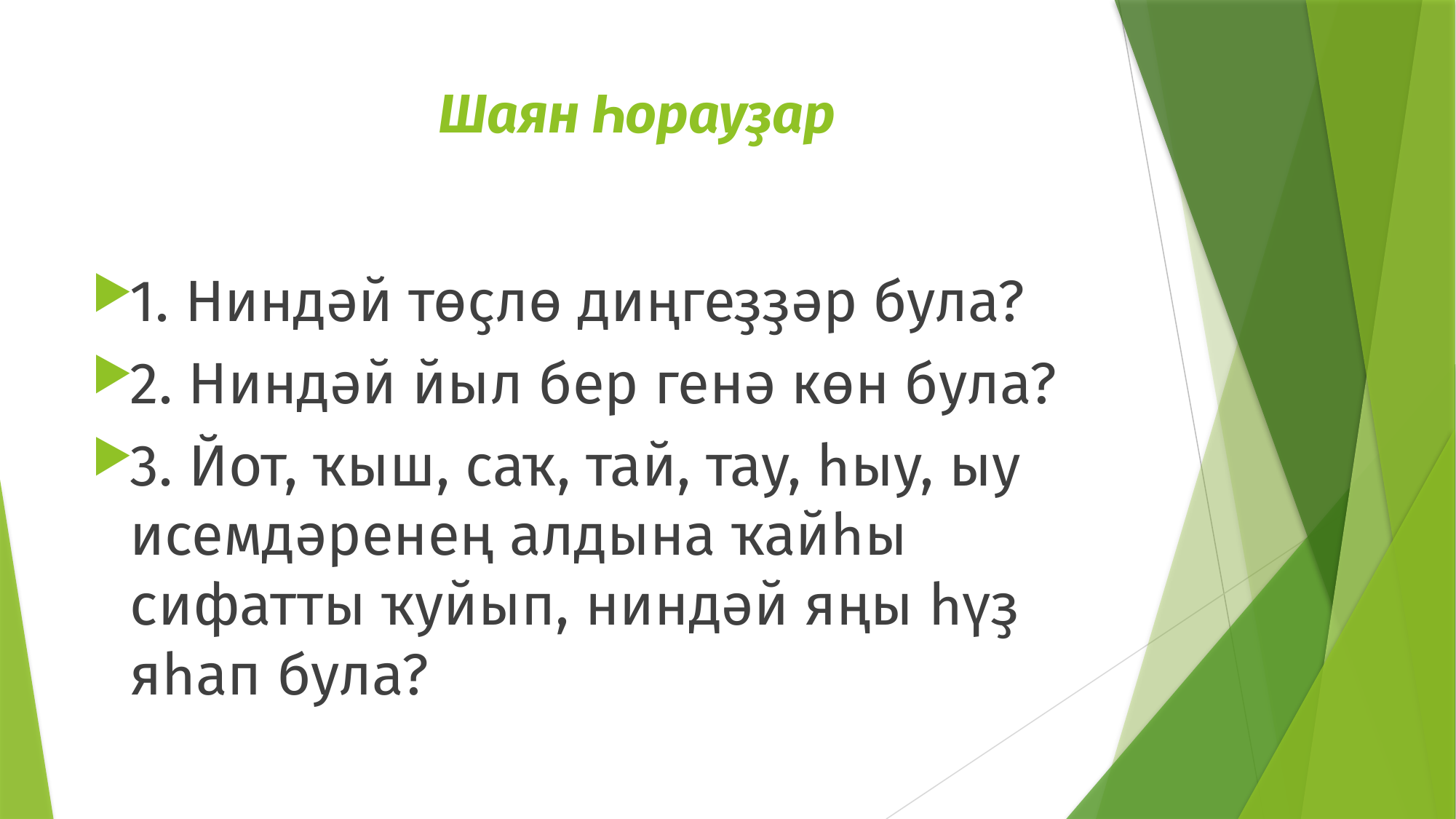

# Шаян Һорауҙар
1. Ниндәй төҫлө диңгеҙҙәр була?
2. Ниндәй йыл бер генә көн була?
3. Йот, ҡыш, саҡ, тай, тау, һыу, ыу исемдәренең алдына ҡайһы сифатты ҡуйып, ниндәй яңы һүҙ яһап була?